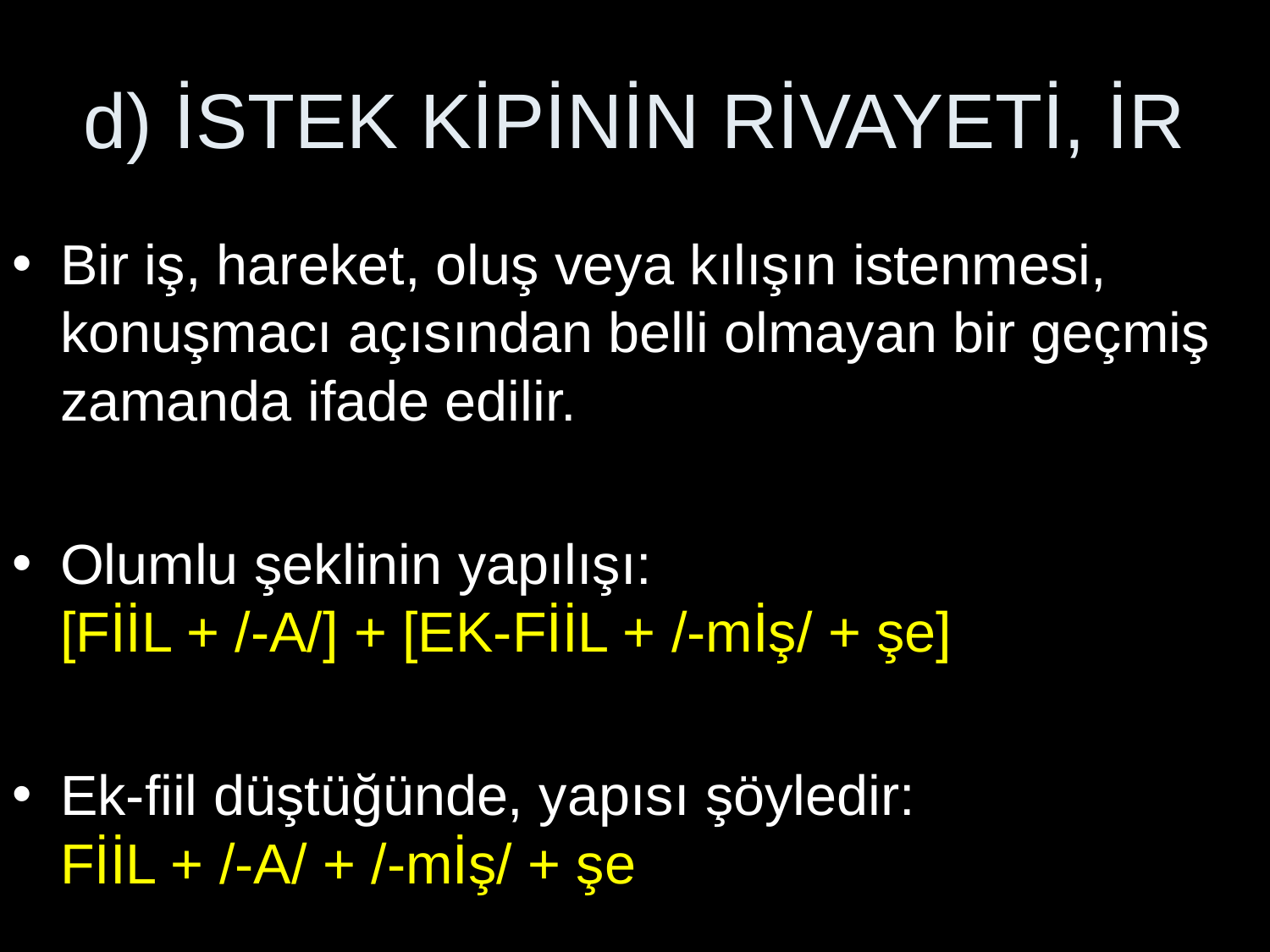

# d) İSTEK KİPİNİN RİVAYETİ, İR
Bir iş, hareket, oluş veya kılışın istenmesi, konuşmacı açısından belli olmayan bir geçmiş zamanda ifade edilir.

Olumlu şeklinin yapılışı:
[FİİL + /-A/] + [EK-FİİL + /-mİş/ + şe]

Ek-fiil düştüğünde, yapısı şöyledir:
FİİL + /-A/ + /-mİş/ + şe